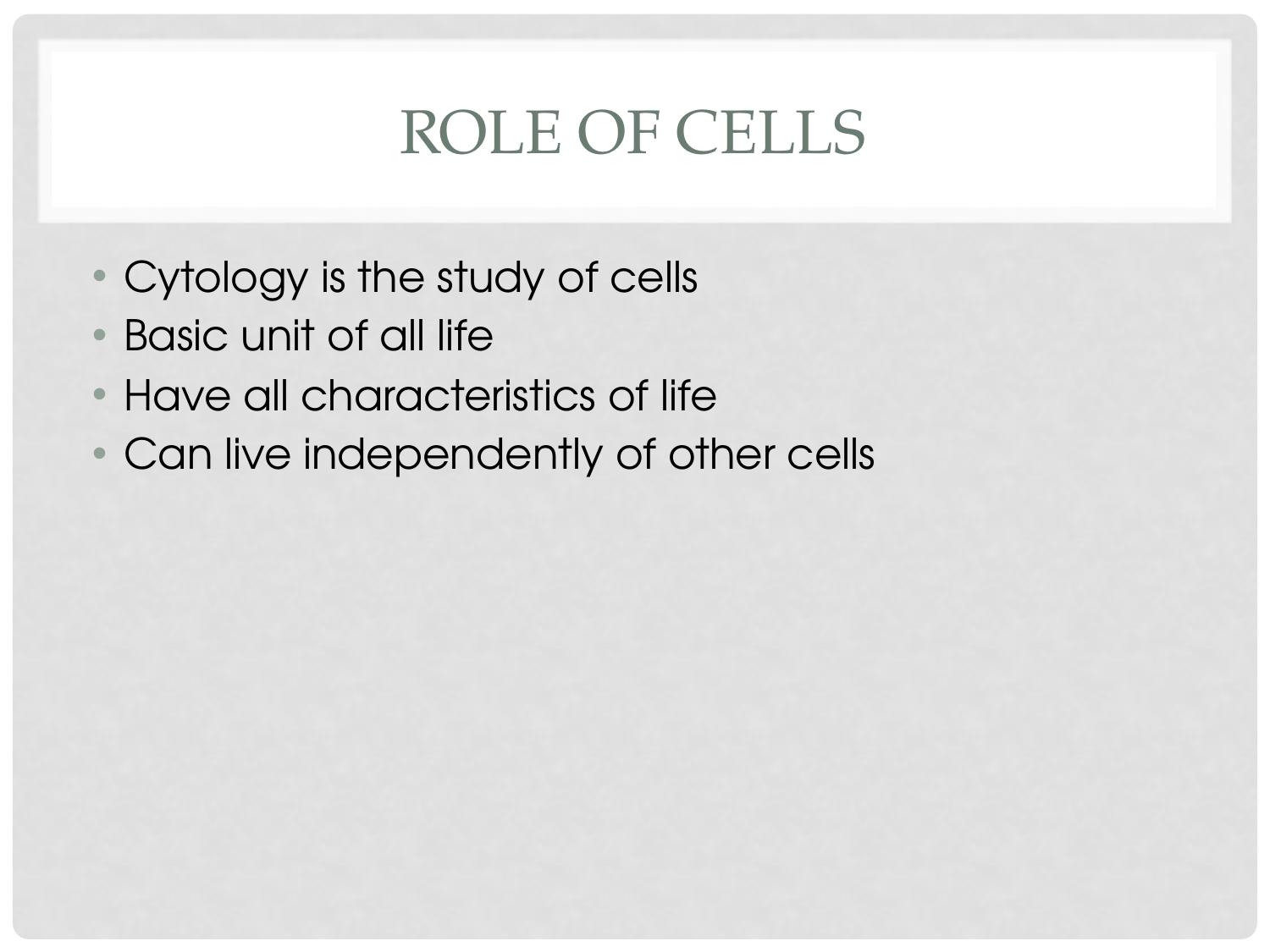

# Role of cells
Cytology is the study of cells
Basic unit of all life
Have all characteristics of life
Can live independently of other cells